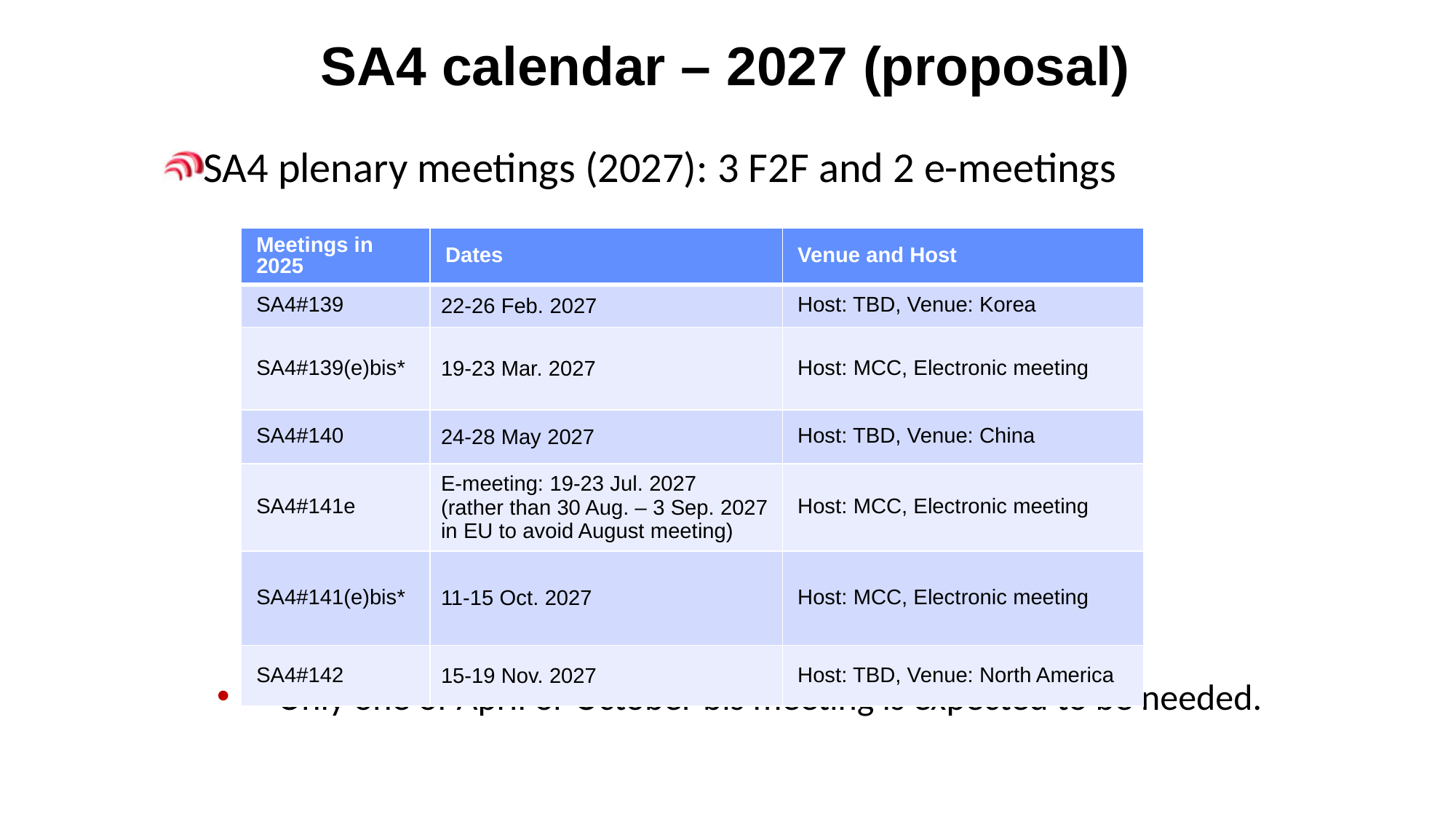

# SA4 calendar – 2027 (proposal)
SA4 plenary meetings (2027): 3 F2F and 2 e-meetings

* Only one of April or October bis meeting is expected to be needed.
| Meetings in 2025 | Dates | Venue and Host |
| --- | --- | --- |
| SA4#139 | 22-26 Feb. 2027 | Host: TBD, Venue: Korea |
| SA4#139(e)bis\* | 19-23 Mar. 2027 | Host: MCC, Electronic meeting |
| SA4#140 | 24-28 May 2027 | Host: TBD, Venue: China |
| SA4#141e | E-meeting: 19-23 Jul. 2027 (rather than 30 Aug. – 3 Sep. 2027 in EU to avoid August meeting) | Host: MCC, Electronic meeting |
| SA4#141(e)bis\* | 11-15 Oct. 2027 | Host: MCC, Electronic meeting |
| SA4#142 | 15-19 Nov. 2027 | Host: TBD, Venue: North America |